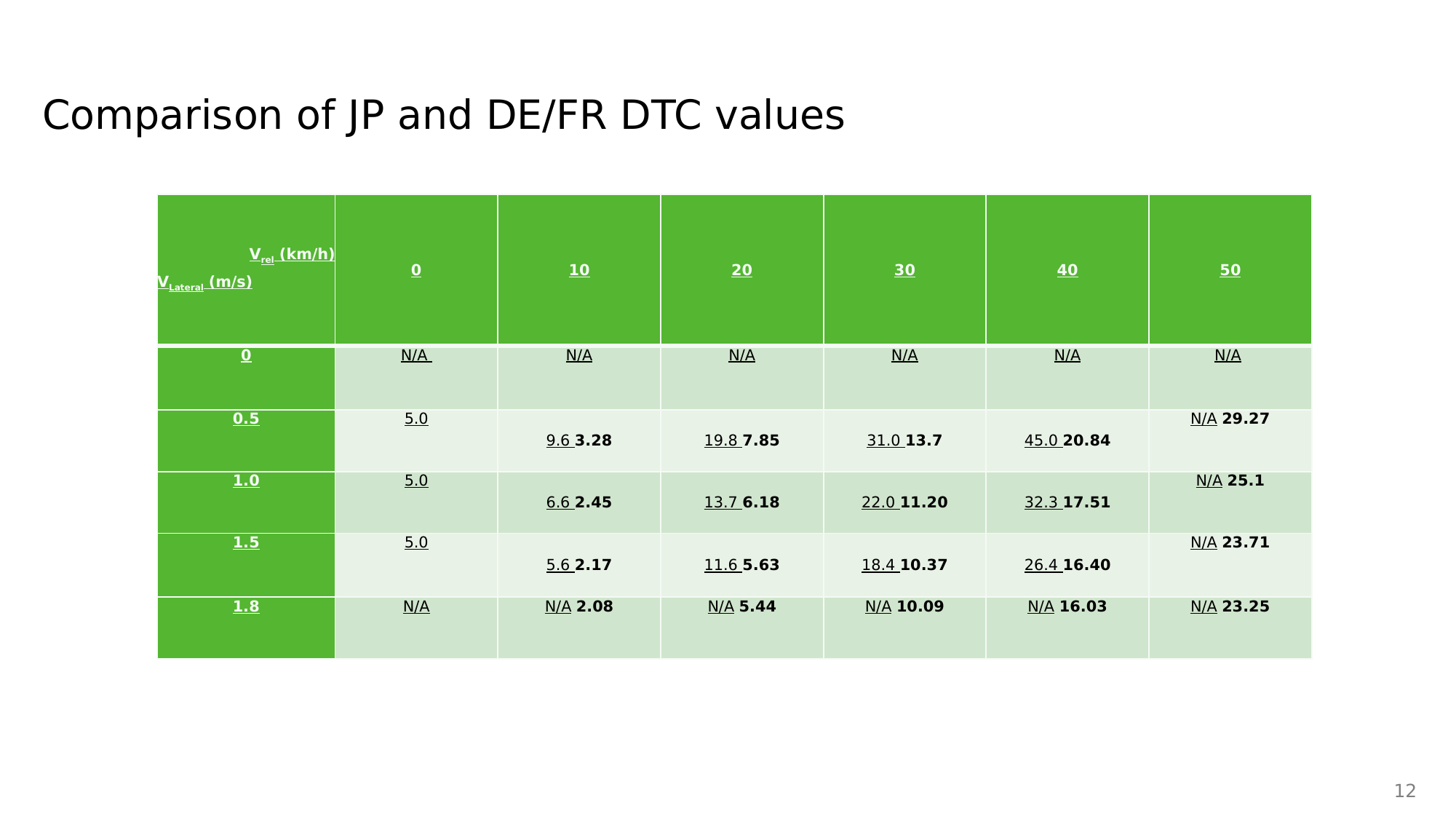

# Comparison of JP and DE/FR DTC values
| Vrel (km/h) VLateral (m/s) | 0 | 10 | 20 | 30 | 40 | 50 |
| --- | --- | --- | --- | --- | --- | --- |
| 0 | N/A | N/A | N/A | N/A | N/A | N/A |
| 0.5 | 5.0 | 9.6 3.28 | 19.8 7.85 | 31.0 13.7 | 45.0 20.84 | N/A 29.27 |
| 1.0 | 5.0 | 6.6 2.45 | 13.7 6.18 | 22.0 11.20 | 32.3 17.51 | N/A 25.1 |
| 1.5 | 5.0 | 5.6 2.17 | 11.6 5.63 | 18.4 10.37 | 26.4 16.40 | N/A 23.71 |
| 1.8 | N/A | N/A 2.08 | N/A 5.44 | N/A 10.09 | N/A 16.03 | N/A 23.25 |